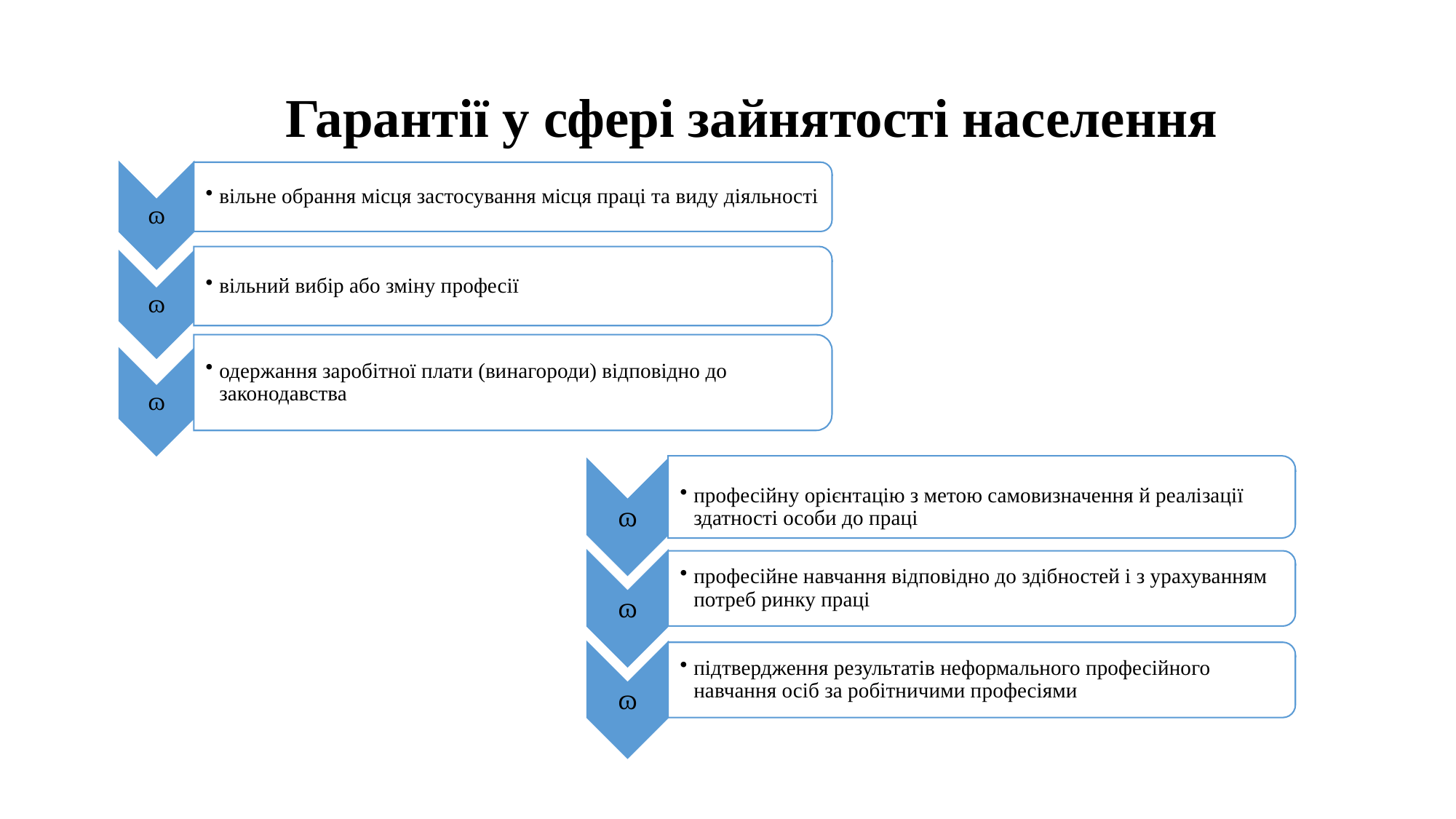

Гарантії у сфері зайнятості населення
ɷ
вільне обрання місця за­стосування місця праці та виду діяльності
ɷ
вільний вибір або зміну професії
ɷ
одержання заробітної плати (винагороди) відповідно до законодавства

ɷ

професійну орієнтацію з метою самовизначення й реалізації здатності особи до праці
ɷ
професійне навчання відповідно до здібностей і з урахуванням потреб ринку праці
ɷ
підтвердження результатів неформального професійного навчання осіб за робітничими професіями